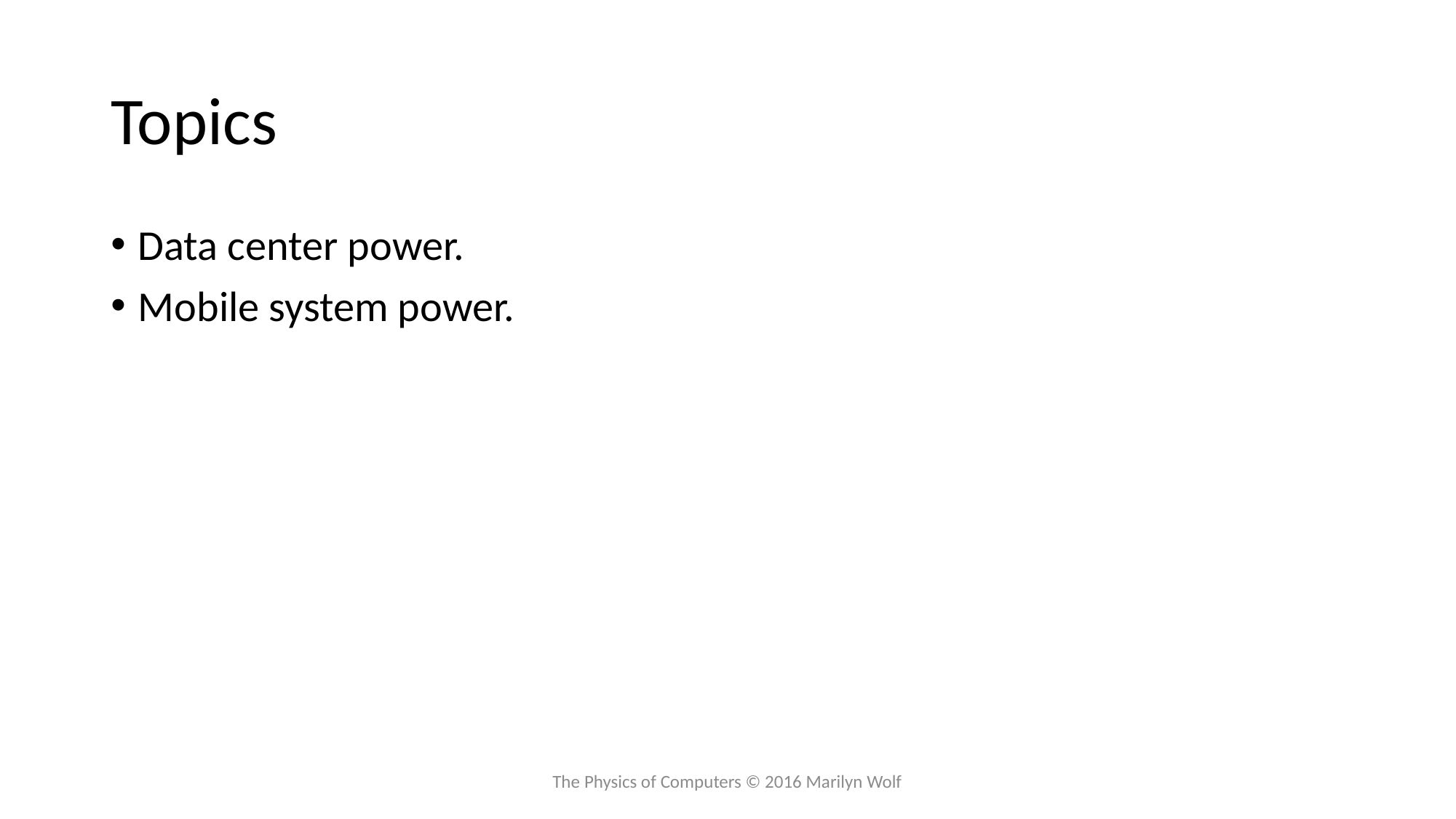

# Topics
Data center power.
Mobile system power.
The Physics of Computers © 2016 Marilyn Wolf